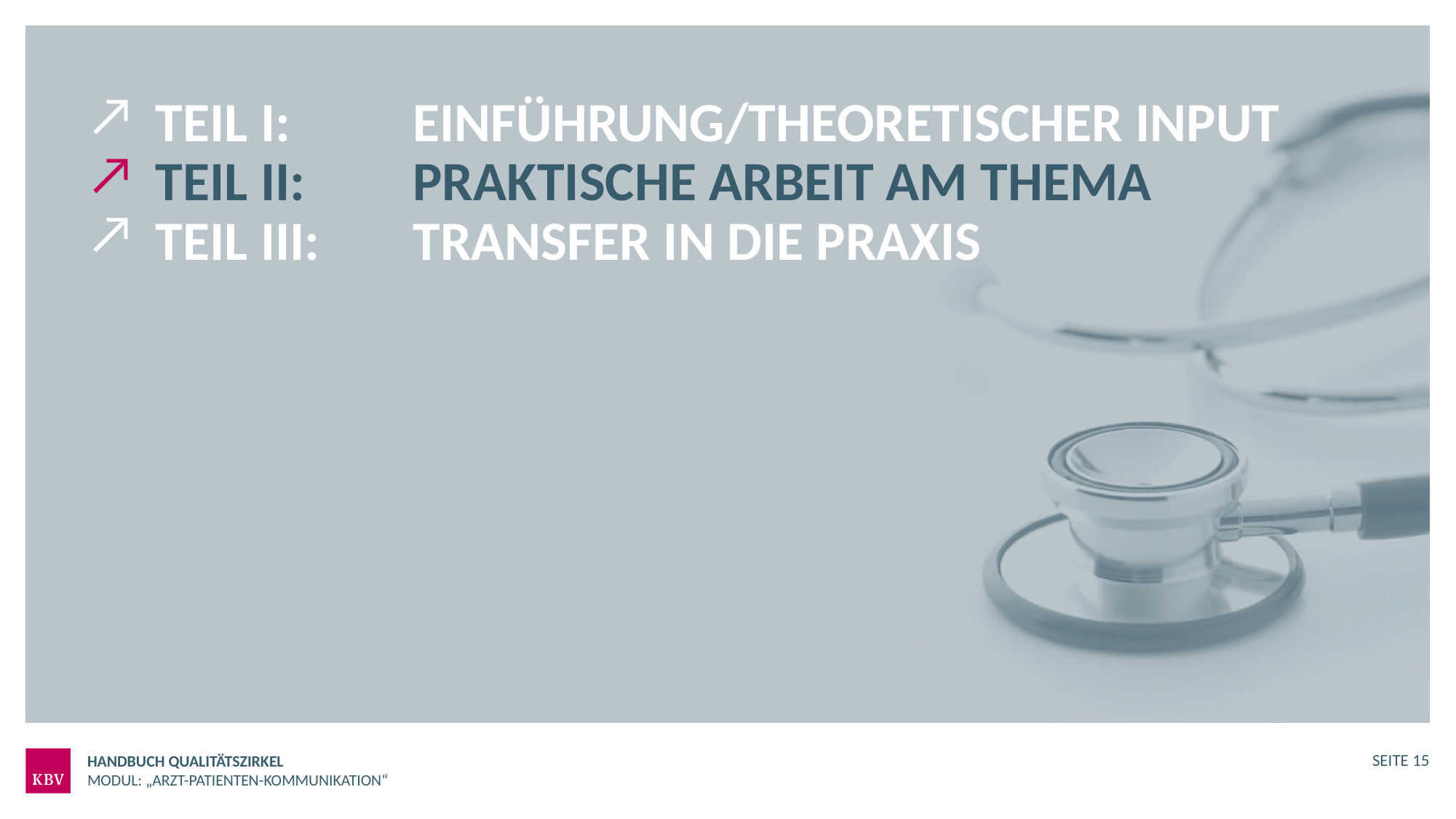

Teil I: 	Einführung/theoretischer Input
Teil II: 	Praktische Arbeit am Thema
Teil III: 	Transfer in die Praxis
Handbuch Qualitätszirkel
Seite 15
Modul: „Arzt-Patienten-Kommunikation“